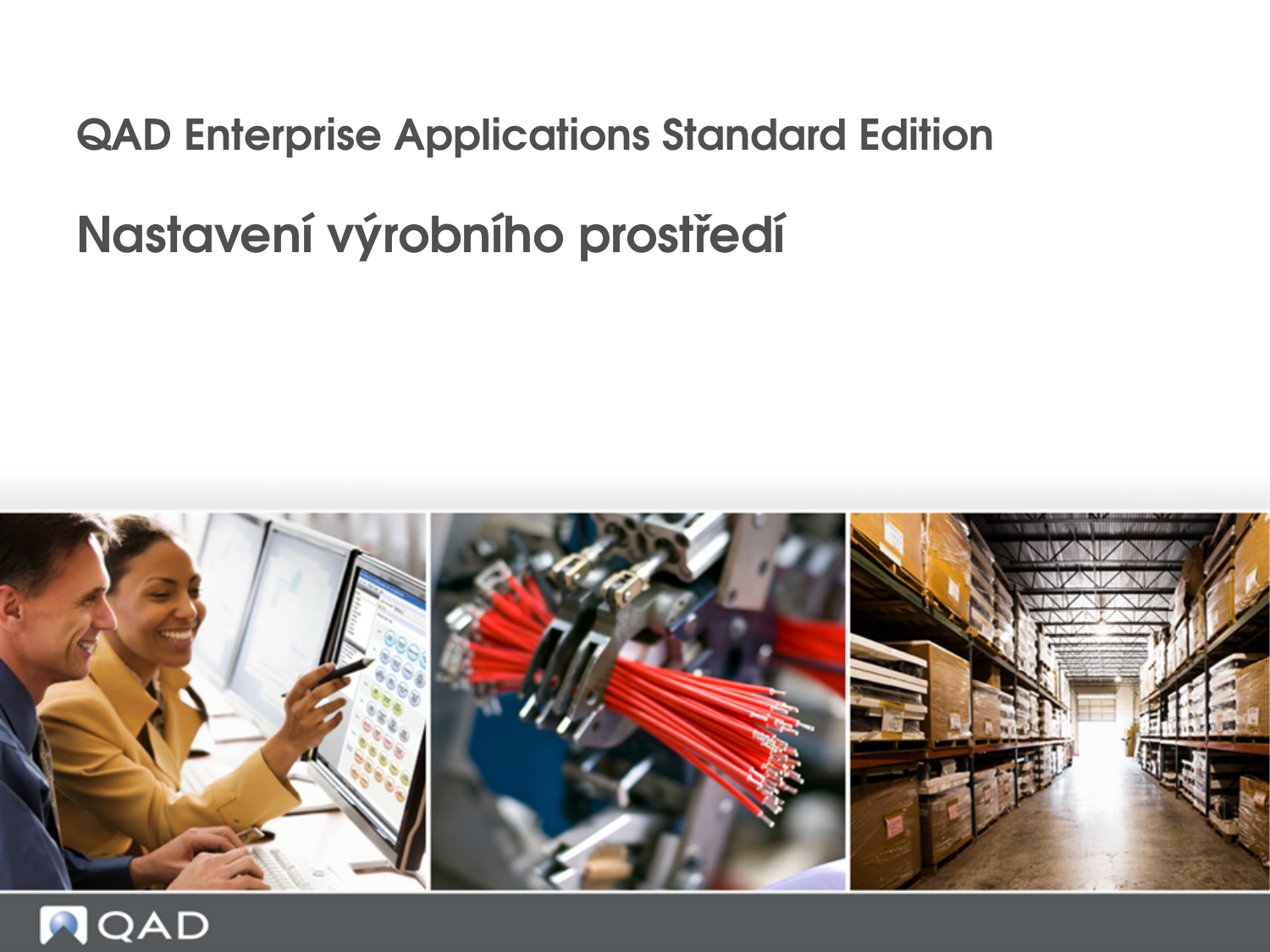

# QAD Enterprise Applications Standard Edition
Nastavení výrobního prostředí